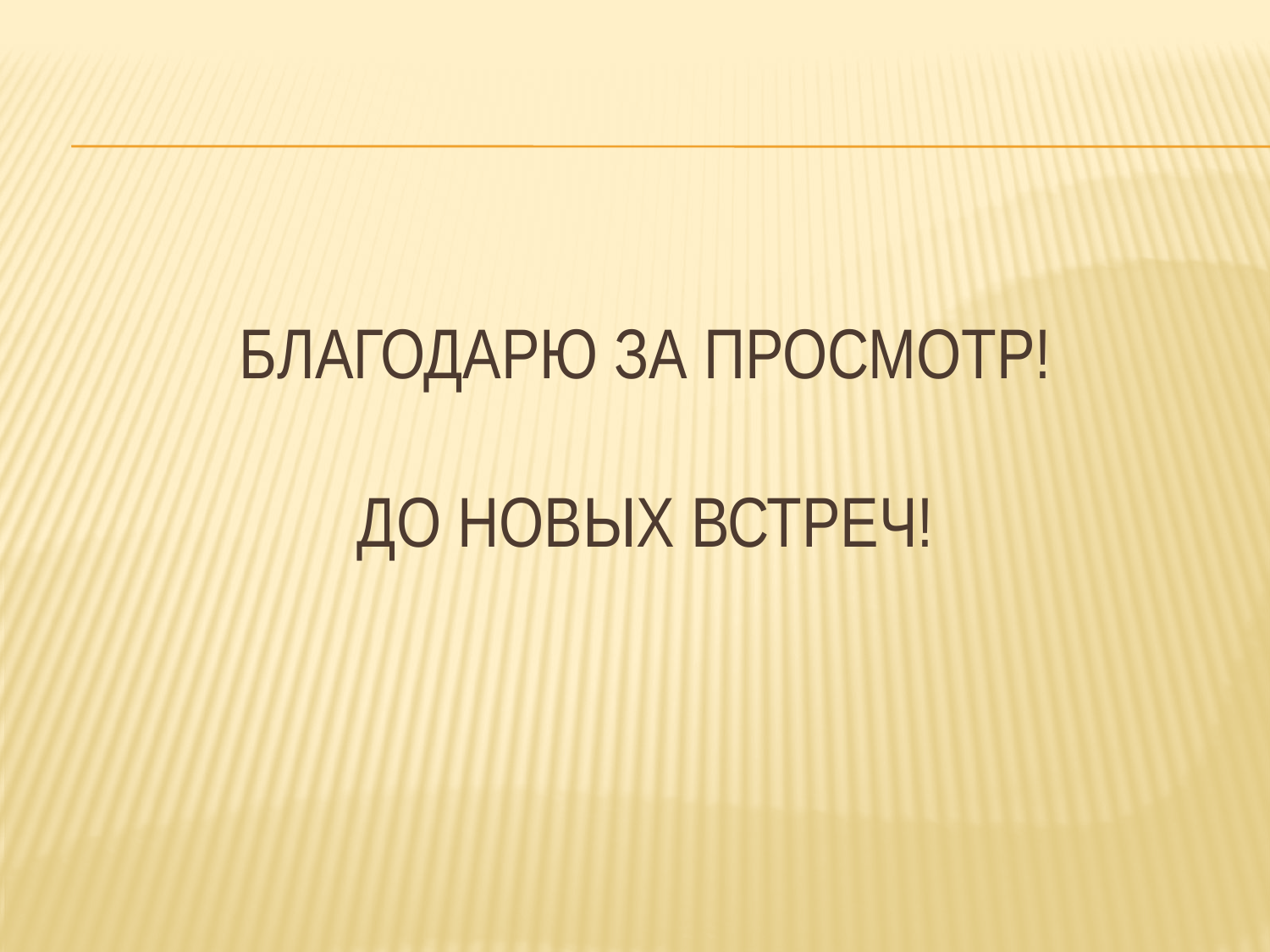

# Благодарю за просмотр! До новых встреч!